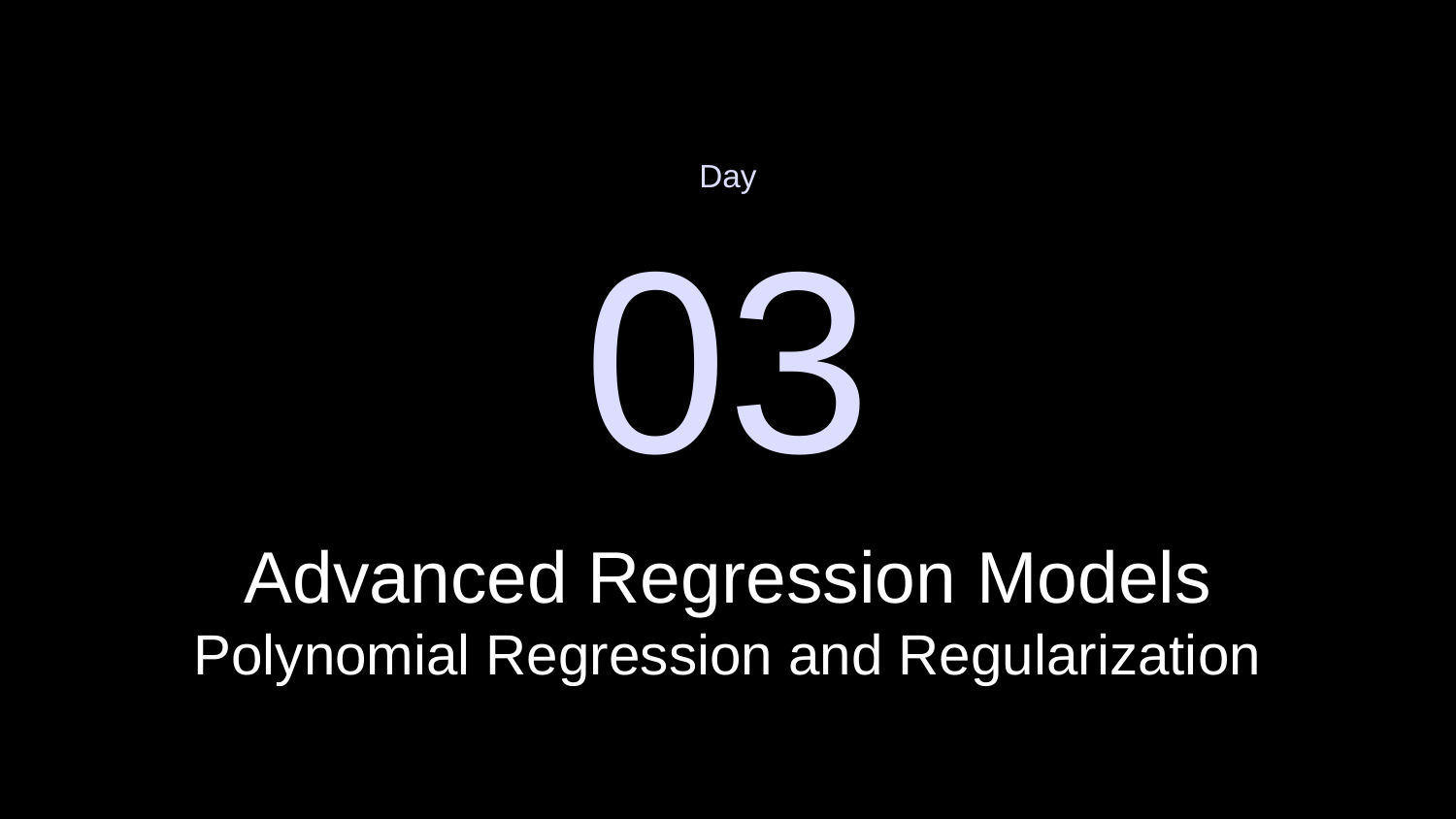

Day
03
# Advanced Regression Models Polynomial Regression and Regularization